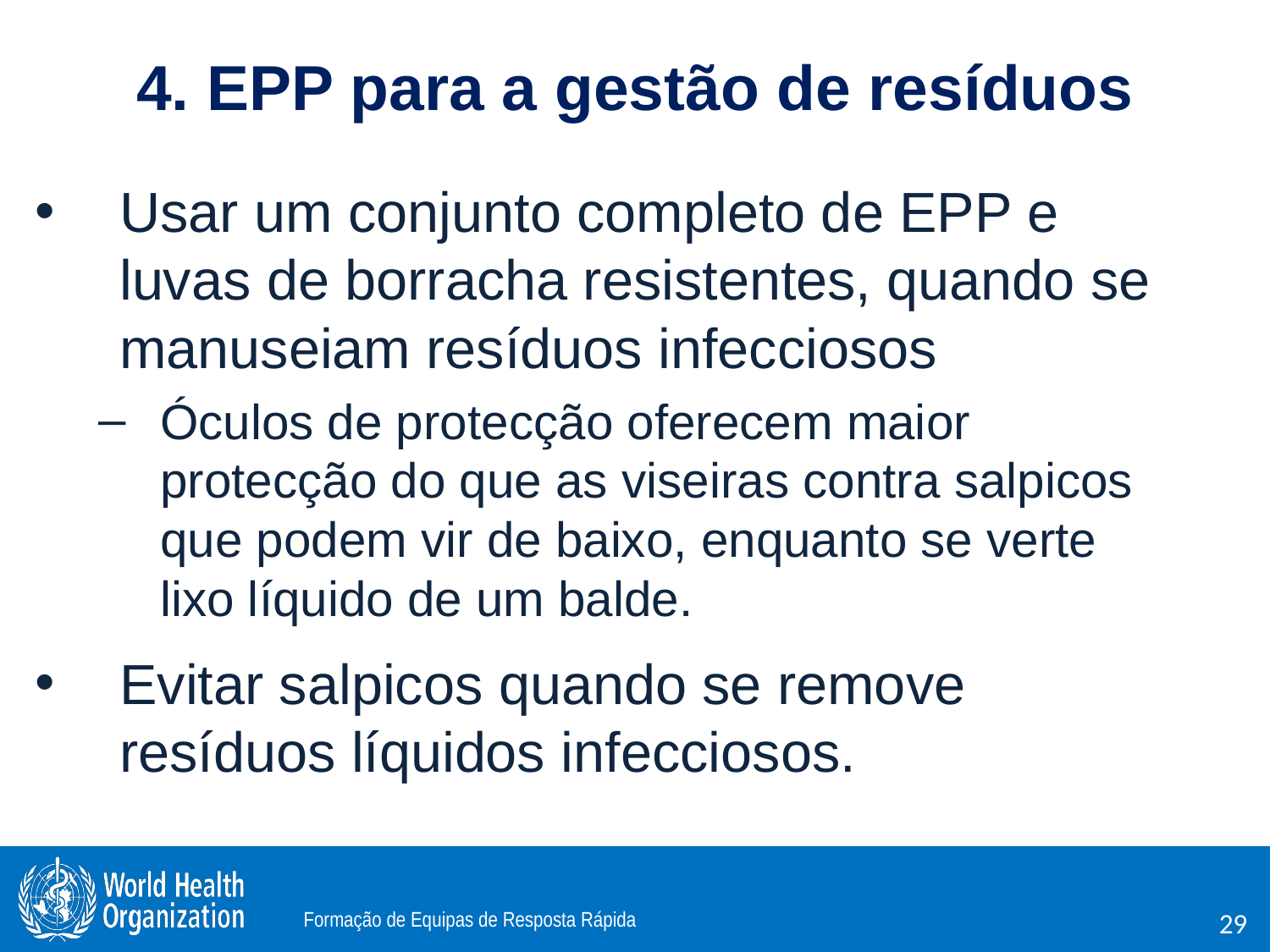

4. EPP para a gestão de resíduos
Usar um conjunto completo de EPP e luvas de borracha resistentes, quando se manuseiam resíduos infecciosos
Óculos de protecção oferecem maior protecção do que as viseiras contra salpicos que podem vir de baixo, enquanto se verte lixo líquido de um balde.
Evitar salpicos quando se remove resíduos líquidos infecciosos.